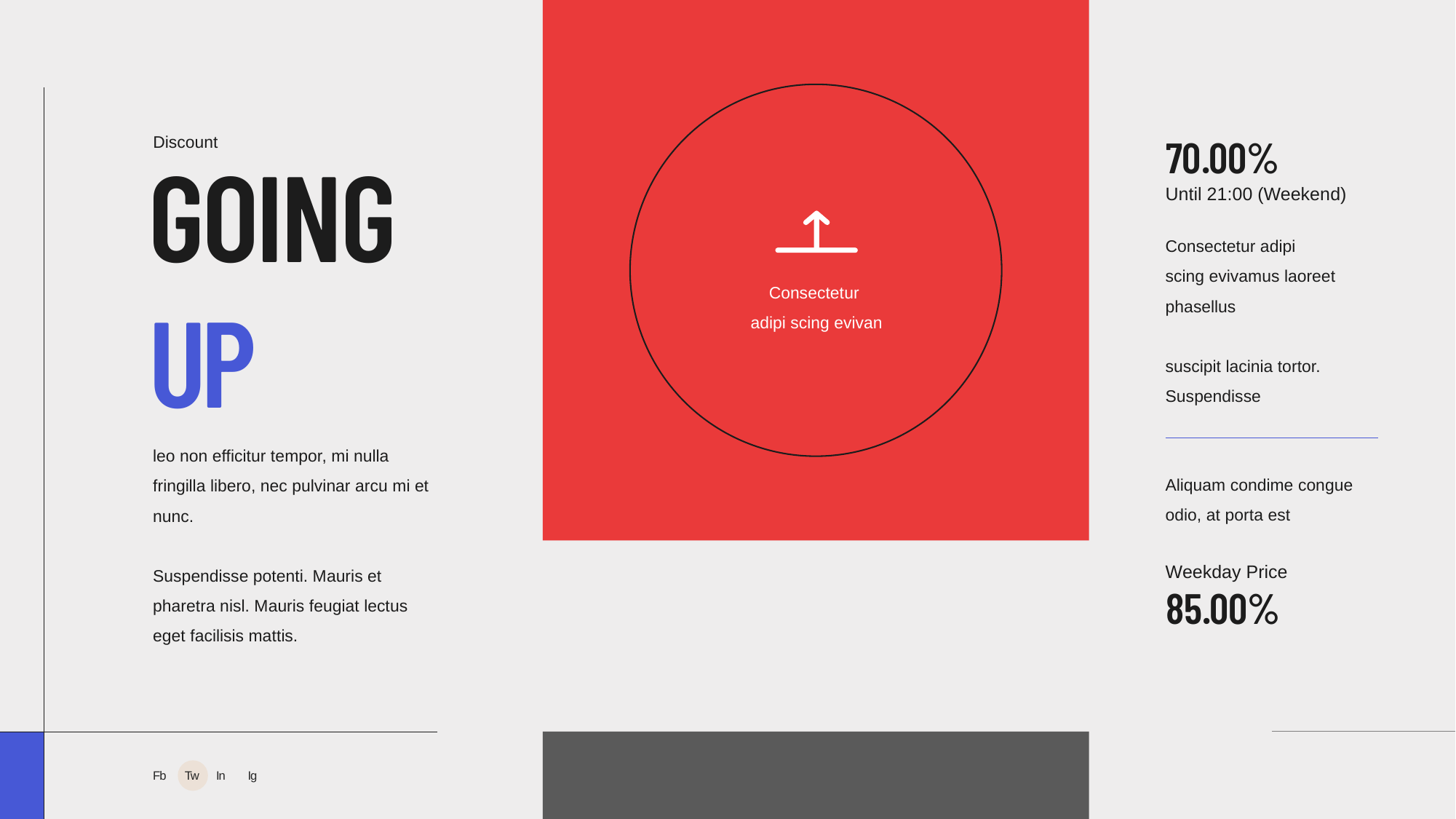

Discount
70.00%
GOING
UP
Until 21:00 (Weekend)

Consectetur adipi
scing evivamus laoreet phasellus

suscipit lacinia tortor. Suspendisse
Consectetur
adipi scing evivan
leo non efficitur tempor, mi nulla fringilla libero, nec pulvinar arcu mi et nunc.

Suspendisse potenti. Mauris et pharetra nisl. Mauris feugiat lectus eget facilisis mattis.
Aliquam condime congue odio, at porta est

Weekday Price
85.00%

Fb
Tw
In
Ig